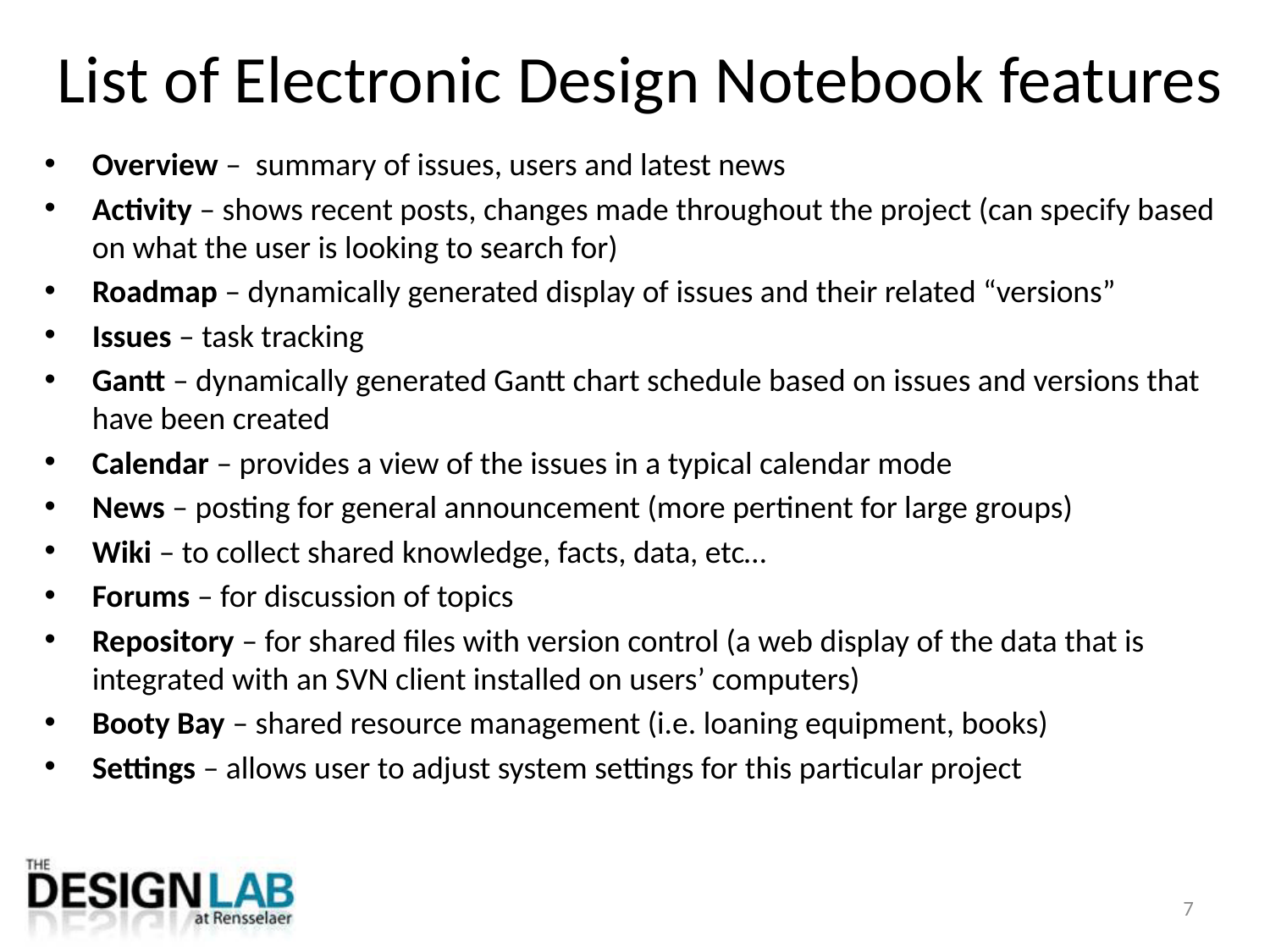

# List of Electronic Design Notebook features
Overview –  summary of issues, users and latest news
Activity – shows recent posts, changes made throughout the project (can specify based on what the user is looking to search for)
Roadmap – dynamically generated display of issues and their related “versions”
Issues – task tracking
Gantt – dynamically generated Gantt chart schedule based on issues and versions that have been created
Calendar – provides a view of the issues in a typical calendar mode
News – posting for general announcement (more pertinent for large groups)
Wiki – to collect shared knowledge, facts, data, etc…
Forums – for discussion of topics
Repository – for shared files with version control (a web display of the data that is integrated with an SVN client installed on users’ computers)
Booty Bay – shared resource management (i.e. loaning equipment, books)
Settings – allows user to adjust system settings for this particular project

7